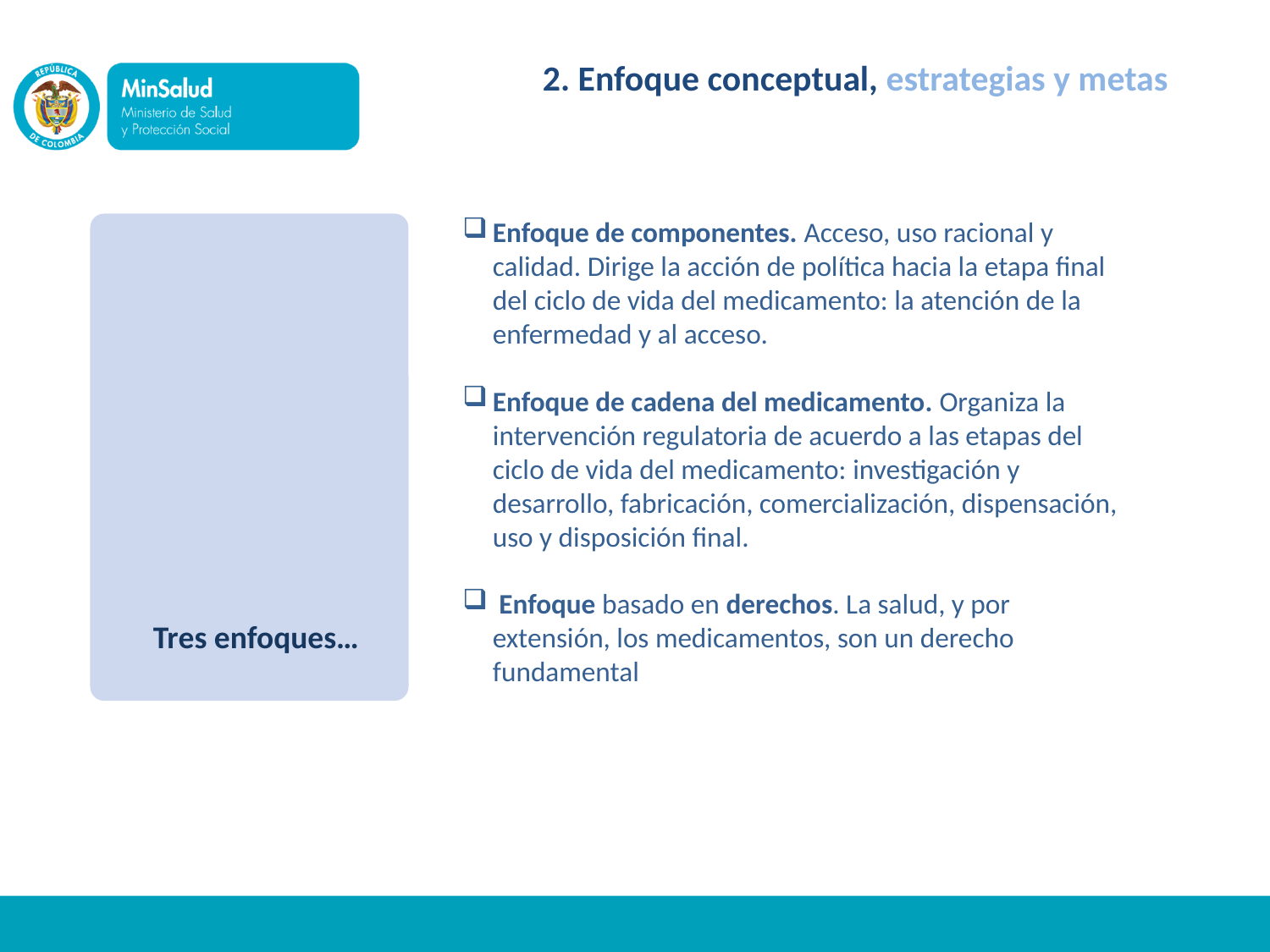

2. Enfoque conceptual, estrategias y metas
Enfoque de componentes. Acceso, uso racional y calidad. Dirige la acción de política hacia la etapa final del ciclo de vida del medicamento: la atención de la enfermedad y al acceso.

Enfoque de cadena del medicamento. Organiza la intervención regulatoria de acuerdo a las etapas del ciclo de vida del medicamento: investigación y desarrollo, fabricación, comercialización, dispensación, uso y disposición final.

 Enfoque basado en derechos. La salud, y por extensión, los medicamentos, son un derecho fundamental

Tres enfoques…